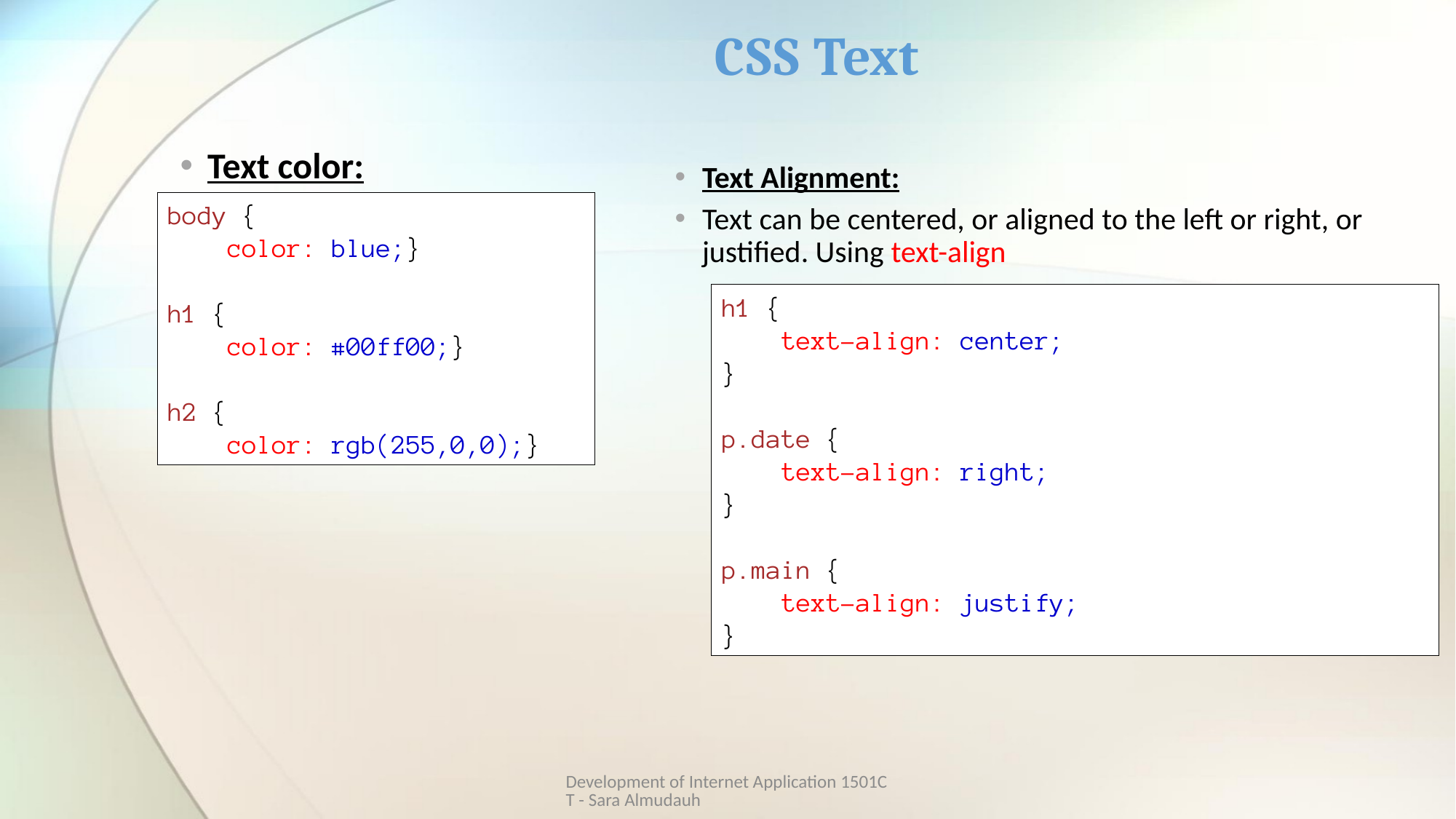

# CSS Text
Text color:
Text Alignment:
Text can be centered, or aligned to the left or right, or justified. Using text-align
body {
    color: blue;}
h1 {
    color: #00ff00;}
h2 {
    color: rgb(255,0,0);}
h1 {
    text-align: center;
}
p.date {
    text-align: right;
}
p.main {
    text-align: justify;
}
Development of Internet Application 1501CT - Sara Almudauh